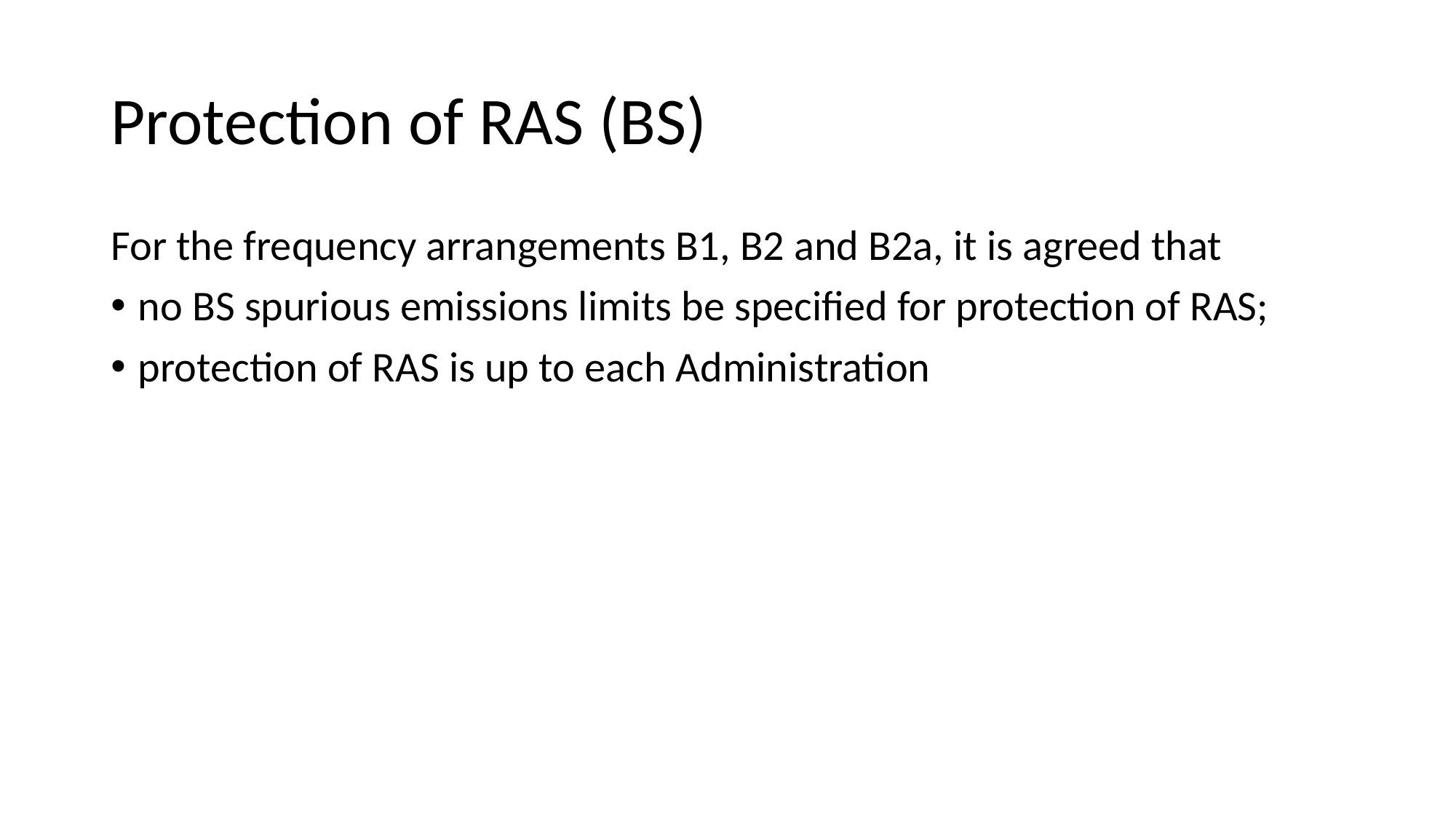

# Protection of RAS (BS)
For the frequency arrangements B1, B2 and B2a, it is agreed that
no BS spurious emissions limits be specified for protection of RAS;
protection of RAS is up to each Administration